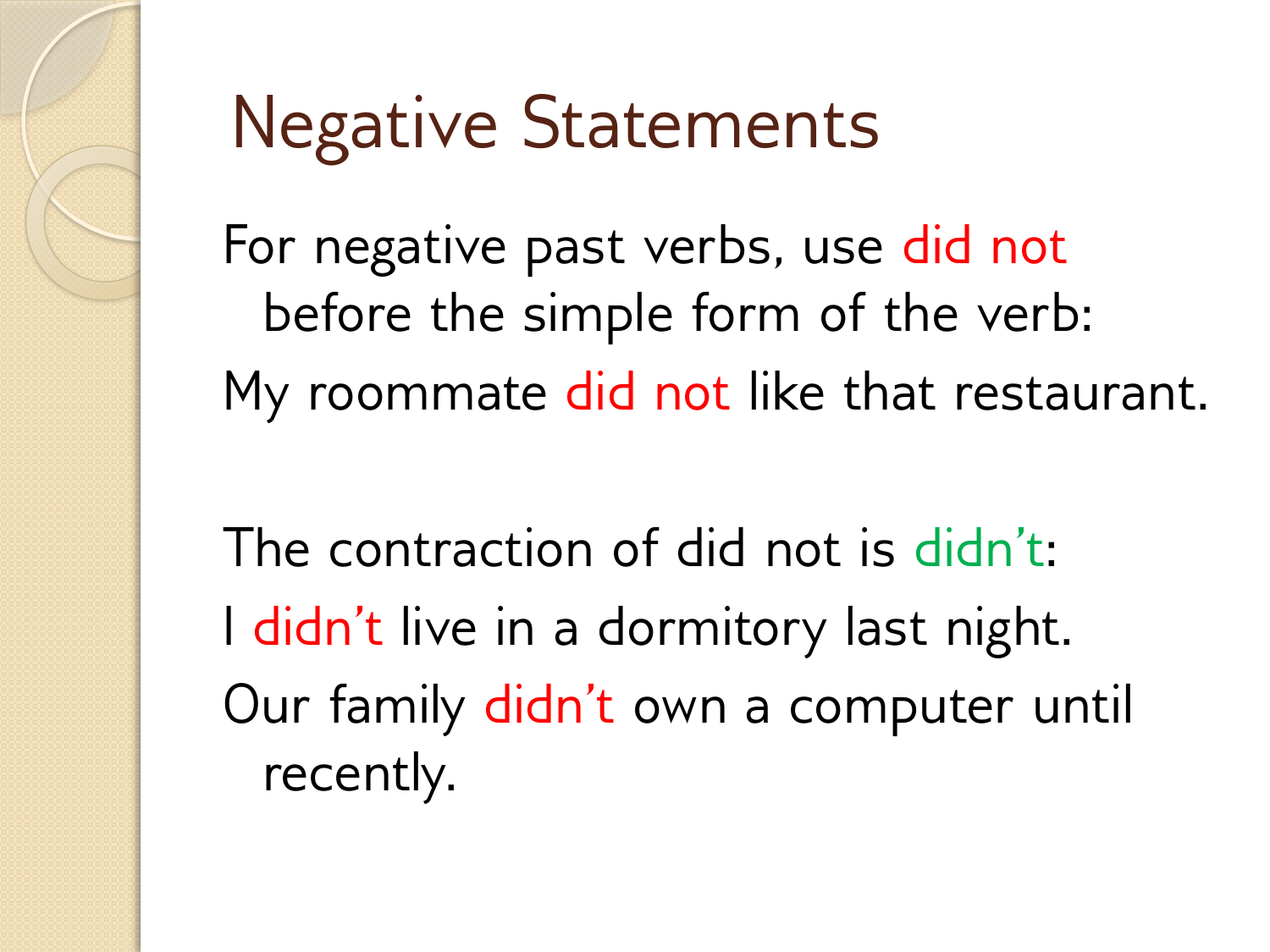

# Negative Statements
For negative past verbs, use did not before the simple form of the verb:
My roommate did not like that restaurant.

The contraction of did not is didn’t:
I didn’t live in a dormitory last night.
Our family didn’t own a computer until recently.